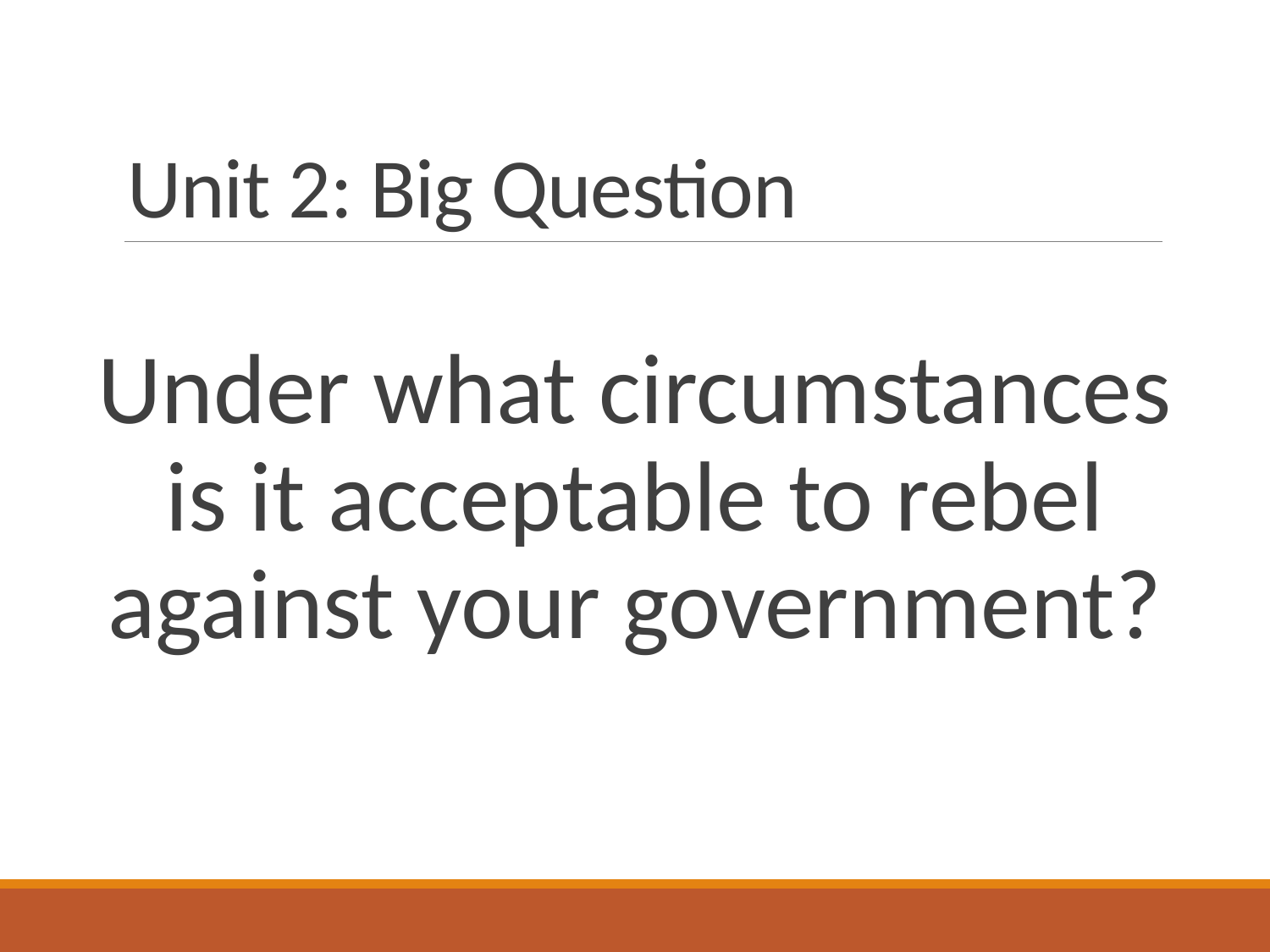

# Unit 2: Big Question

Under what circumstances is it acceptable to rebel against your government?